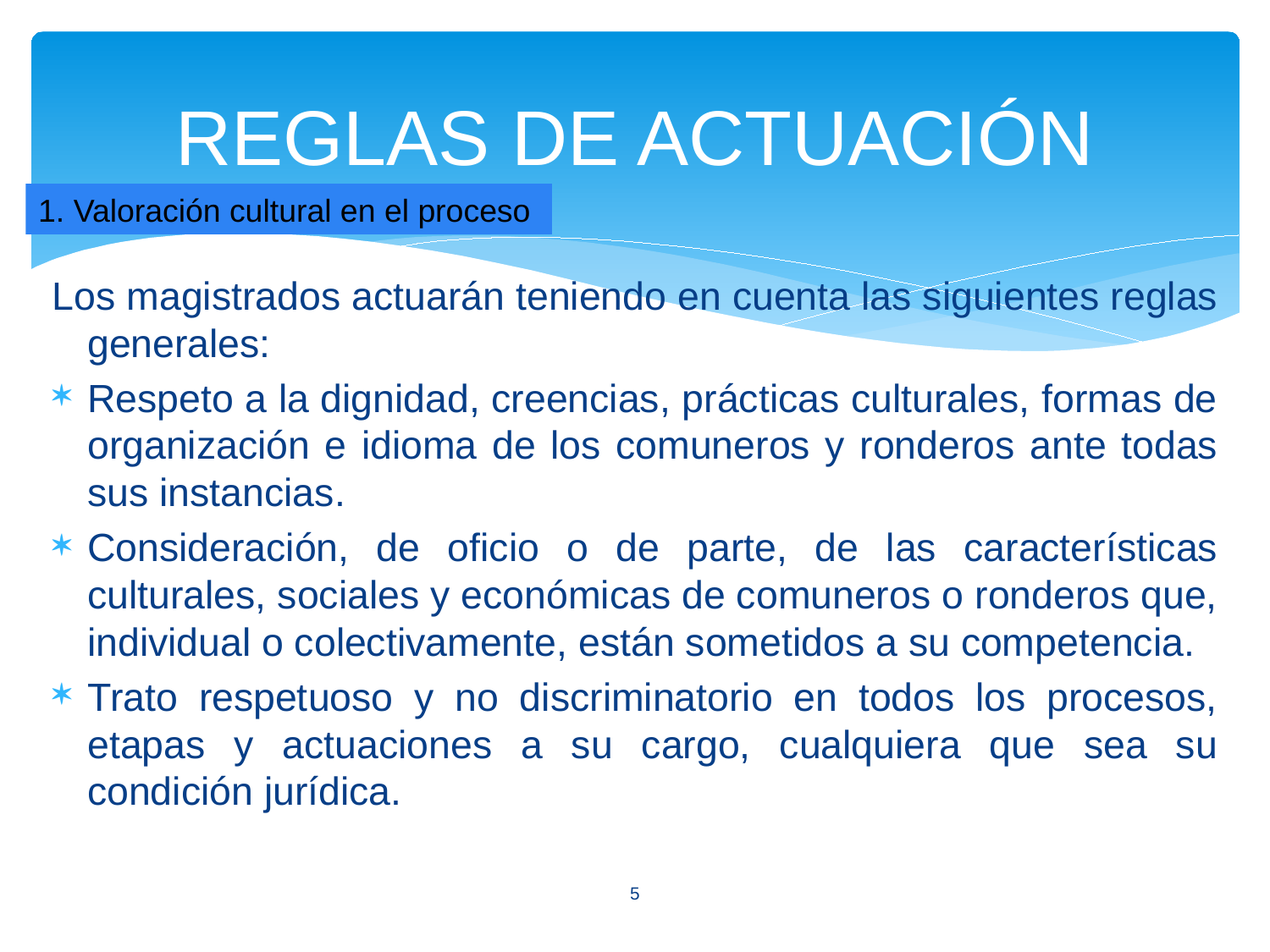

# REGLAS DE ACTUACIÓN
1. Valoración cultural en el proceso
Los magistrados actuarán teniendo en cuenta las siguientes reglas generales:
Respeto a la dignidad, creencias, prácticas culturales, formas de organización e idioma de los comuneros y ronderos ante todas sus instancias.
Consideración, de oficio o de parte, de las características culturales, sociales y económicas de comuneros o ronderos que, individual o colectivamente, están sometidos a su competencia.
Trato respetuoso y no discriminatorio en todos los procesos, etapas y actuaciones a su cargo, cualquiera que sea su condición jurídica.
5